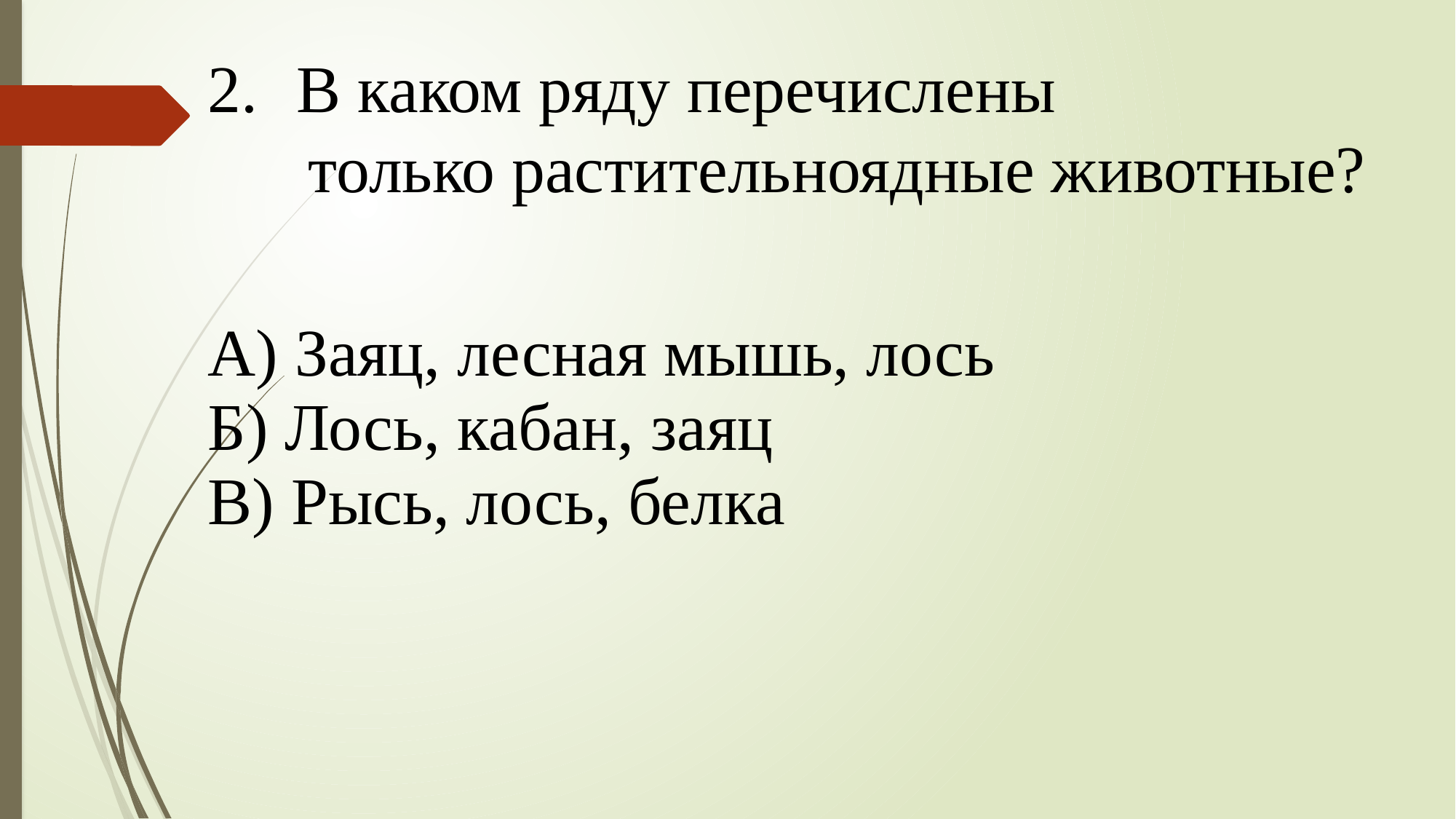

В каком ряду перечислены
      только раститель­ноядные животные?
А) Заяц, лесная мышь, лось

Б) Лось, кабан, заяц

В) Рысь, лось, белка